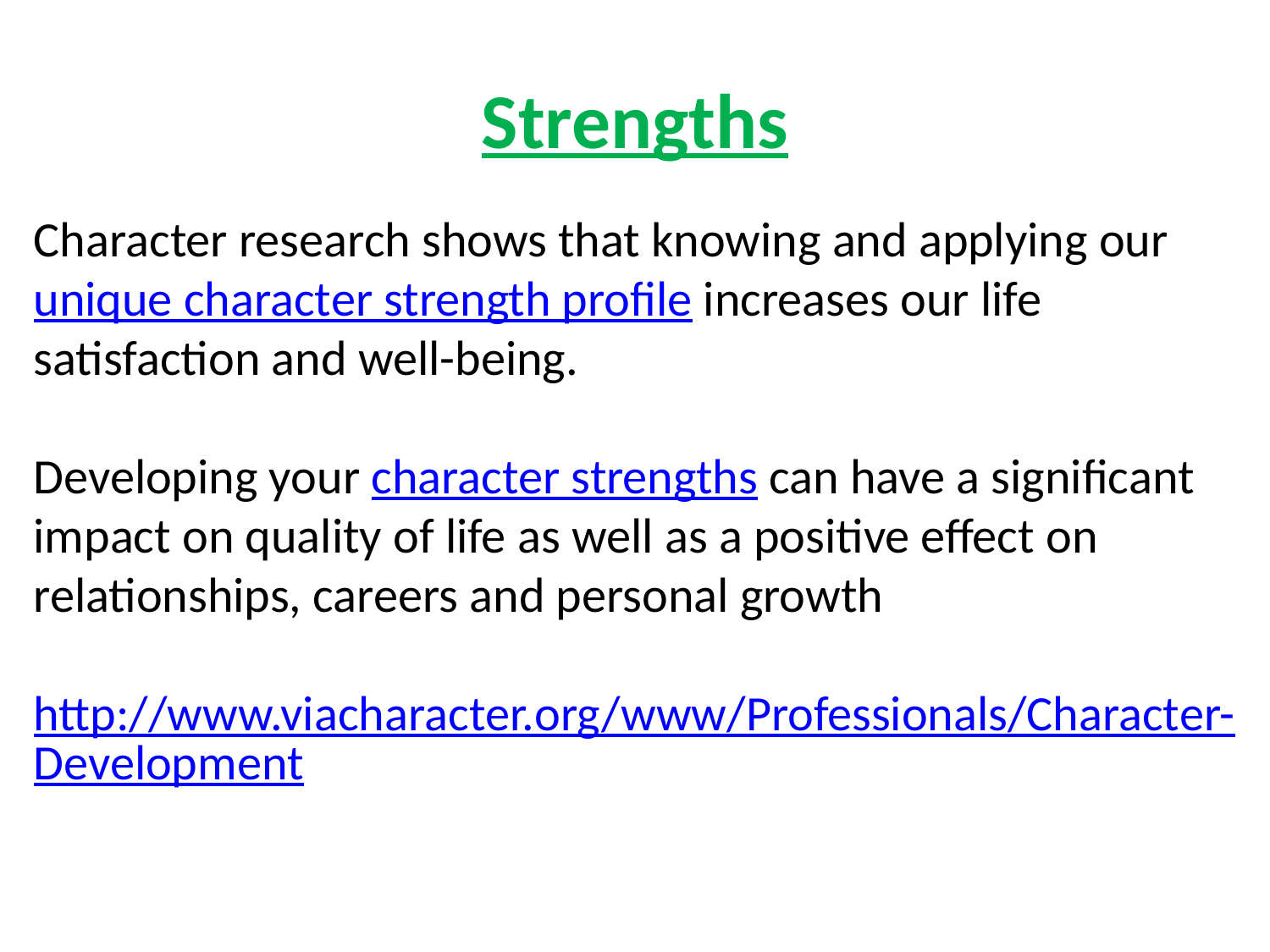

# Strengths
Character research shows that knowing and applying our unique character strength profile increases our life satisfaction and well-being.

Developing your character strengths can have a significant impact on quality of life as well as a positive effect on relationships, careers and personal growth

http://www.viacharacter.org/www/Professionals/Character-Development